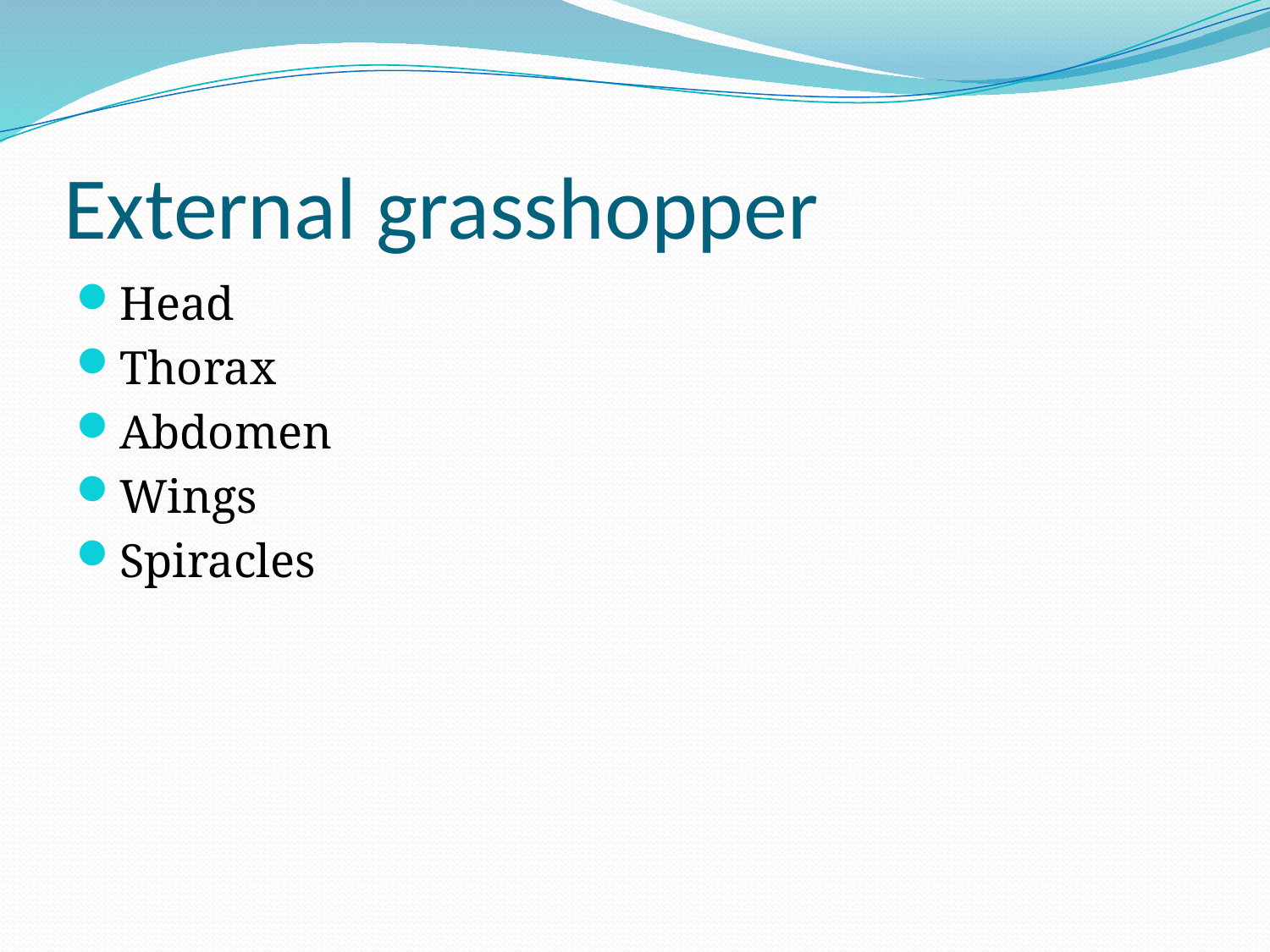

# External grasshopper
Head
Thorax
Abdomen
Wings
Spiracles